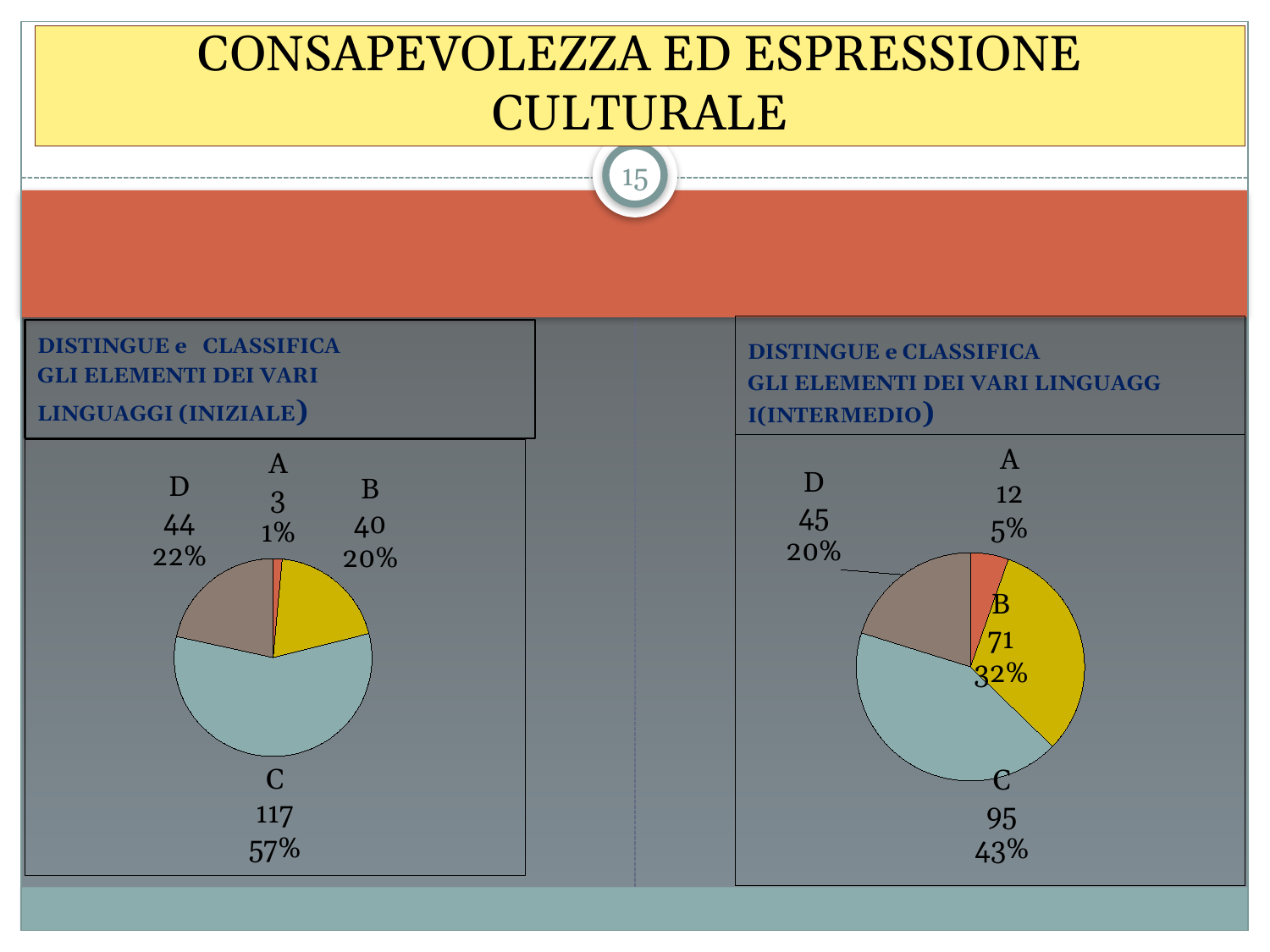

# CONSAPEVOLEZZA ED ESPRESSIONE CULTURALE
15
DISTINGUE e CLASSIFICA
GLI ELEMENTI DEI VARI LINGUAGG I(INTERMEDIO)
DISTINGUE e   CLASSIFICA
GLI ELEMENTI DEI VARI
LINGUAGGI (INIZIALE)

### Chart

| Category | Vendite |
|---|---|
| A | 12.0 |
| B | 71.0 |
| C | 95.0 |
| D | 45.0 |

### Chart

| Category | Vendite |
|---|---|
| A | 3.0 |
| B | 40.0 |
| C | 117.0 |
| D | 44.0 |